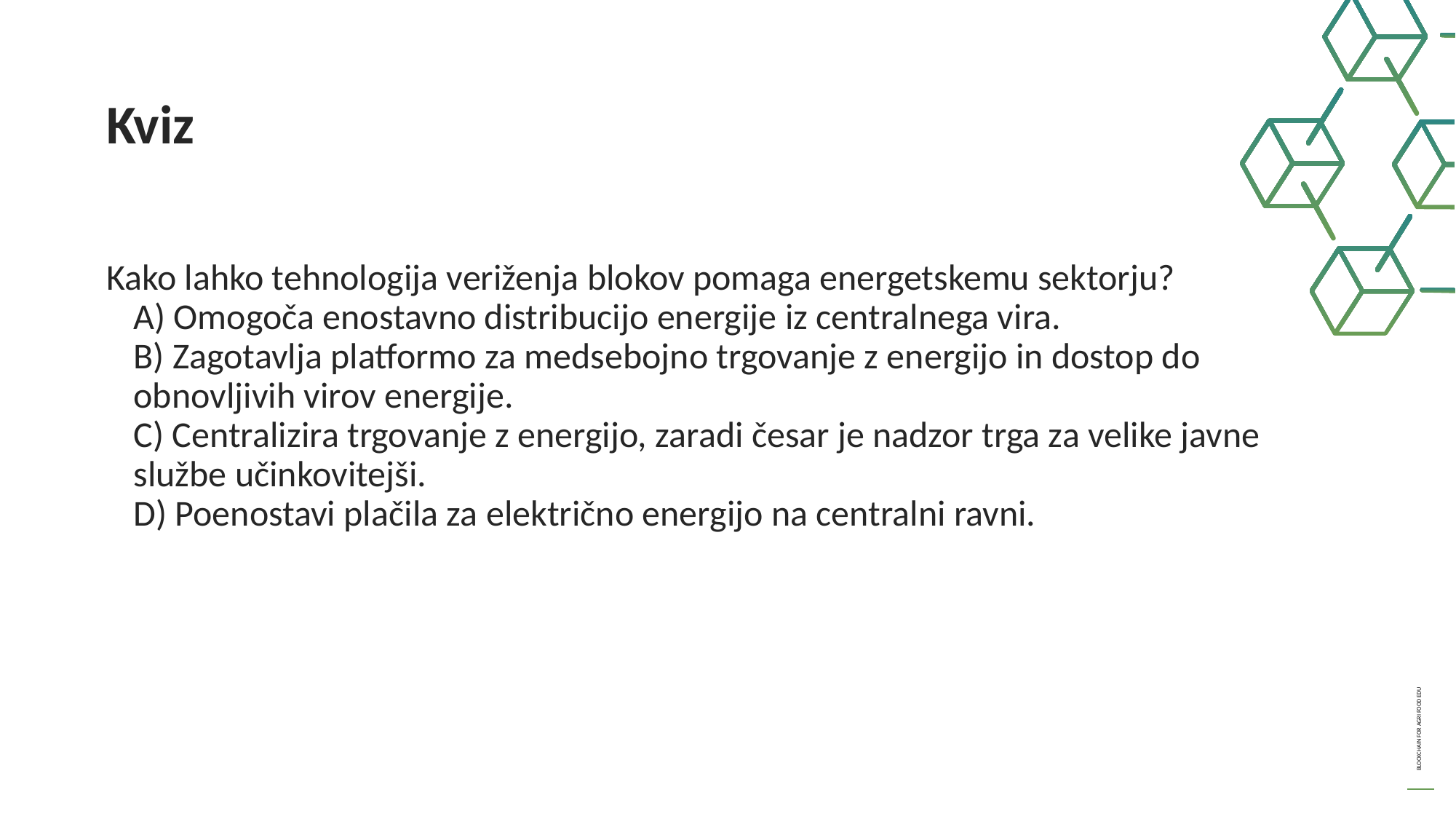

Kviz
Kako lahko tehnologija veriženja blokov pomaga energetskemu sektorju?
A) Omogoča enostavno distribucijo energije iz centralnega vira.
B) Zagotavlja platformo za medsebojno trgovanje z energijo in dostop do obnovljivih virov energije.
C) Centralizira trgovanje z energijo, zaradi česar je nadzor trga za velike javne službe učinkovitejši.
D) Poenostavi plačila za električno energijo na centralni ravni.